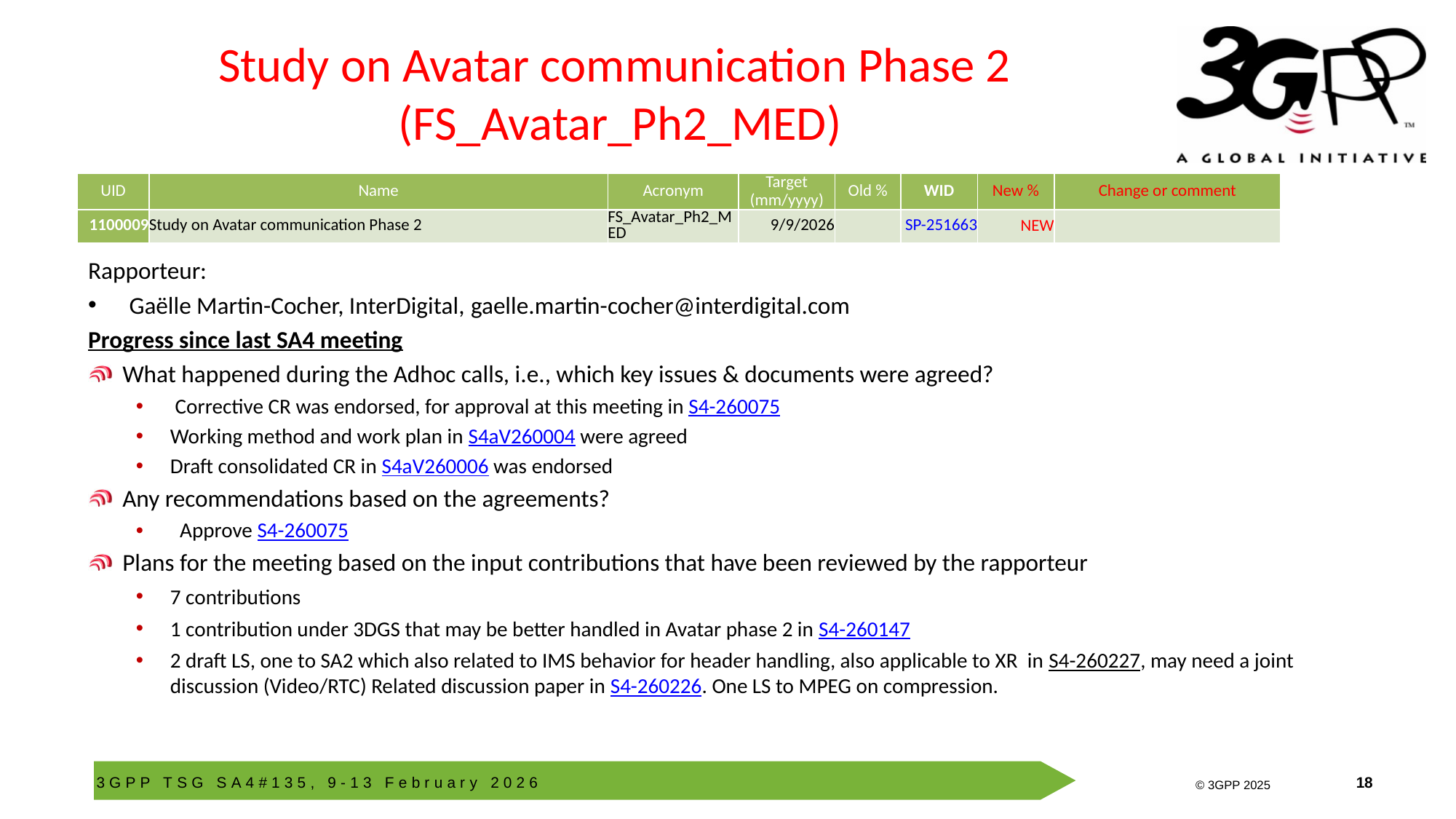

# Study on Avatar communication Phase 2 (FS_Avatar_Ph2_MED)
| UID | Name | Acronym | Target (mm/yyyy) | Old % | WID | New % | Change or comment |
| --- | --- | --- | --- | --- | --- | --- | --- |
| 1100009 | Study on Avatar communication Phase 2 | FS\_Avatar\_Ph2\_MED | 9/9/2026 |  | SP-251663 | NEW |  |
Rapporteur:
Gaëlle Martin-Cocher, InterDigital, gaelle.martin-cocher@interdigital.com
Progress since last SA4 meeting
What happened during the Adhoc calls, i.e., which key issues & documents were agreed?
 Corrective CR was endorsed, for approval at this meeting in S4-260075
Working method and work plan in S4aV260004 were agreed
Draft consolidated CR in S4aV260006 was endorsed
Any recommendations based on the agreements?
  Approve S4-260075
Plans for the meeting based on the input contributions that have been reviewed by the rapporteur
7 contributions
1 contribution under 3DGS that may be better handled in Avatar phase 2 in S4-260147
2 draft LS, one to SA2 which also related to IMS behavior for header handling, also applicable to XR  in S4-260227, may need a joint discussion (Video/RTC) Related discussion paper in S4-260226. One LS to MPEG on compression.